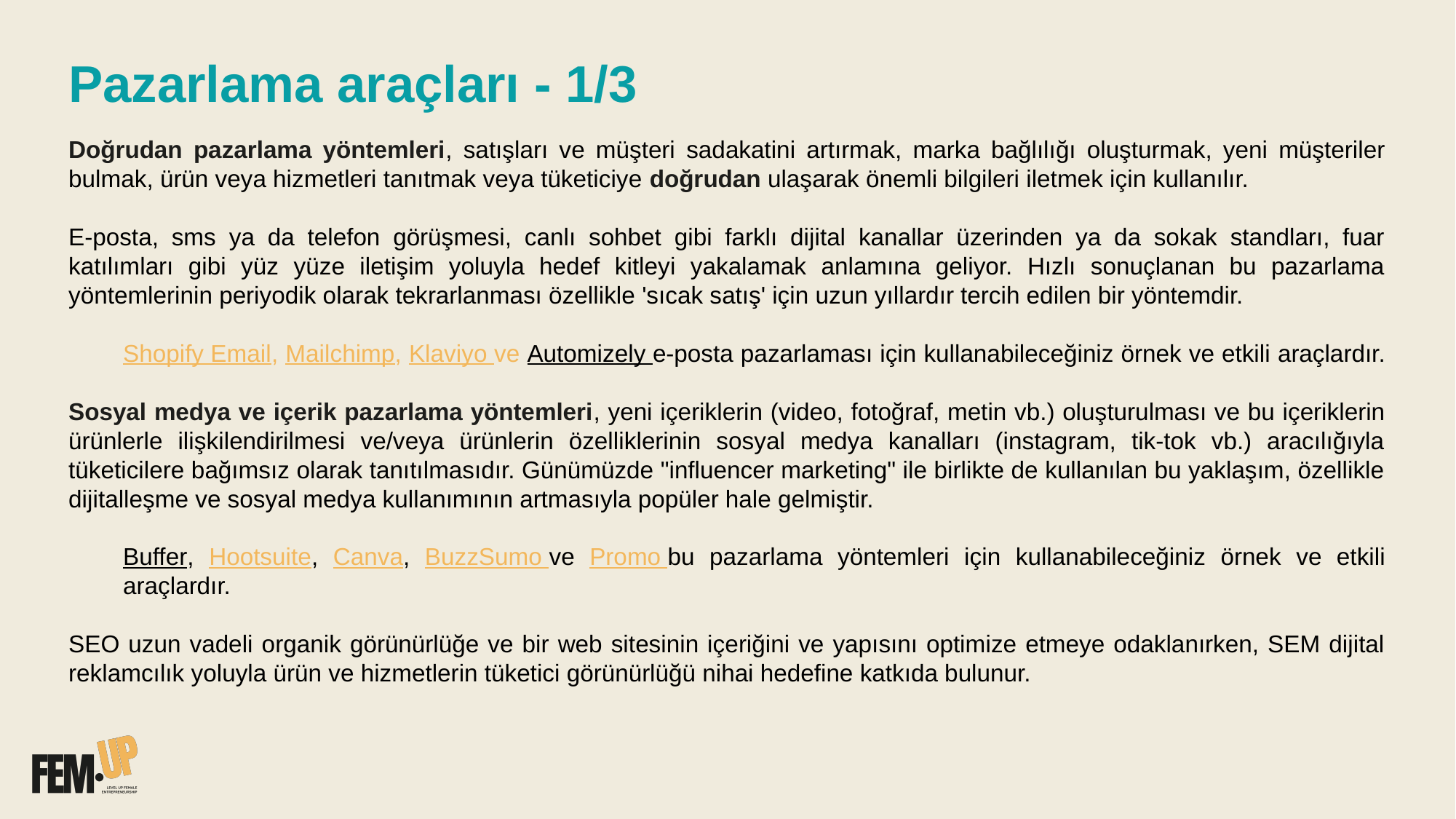

Pazarlama araçları - 1/3
Doğrudan pazarlama yöntemleri, satışları ve müşteri sadakatini artırmak, marka bağlılığı oluşturmak, yeni müşteriler bulmak, ürün veya hizmetleri tanıtmak veya tüketiciye doğrudan ulaşarak önemli bilgileri iletmek için kullanılır.

E-posta, sms ya da telefon görüşmesi, canlı sohbet gibi farklı dijital kanallar üzerinden ya da sokak standları, fuar katılımları gibi yüz yüze iletişim yoluyla hedef kitleyi yakalamak anlamına geliyor. Hızlı sonuçlanan bu pazarlama yöntemlerinin periyodik olarak tekrarlanması özellikle 'sıcak satış' için uzun yıllardır tercih edilen bir yöntemdir.

Shopify Email, Mailchimp, Klaviyo ve Automizely e-posta pazarlaması için kullanabileceğiniz örnek ve etkili araçlardır.

Sosyal medya ve içerik pazarlama yöntemleri, yeni içeriklerin (video, fotoğraf, metin vb.) oluşturulması ve bu içeriklerin ürünlerle ilişkilendirilmesi ve/veya ürünlerin özelliklerinin sosyal medya kanalları (instagram, tik-tok vb.) aracılığıyla tüketicilere bağımsız olarak tanıtılmasıdır. Günümüzde "influencer marketing" ile birlikte de kullanılan bu yaklaşım, özellikle dijitalleşme ve sosyal medya kullanımının artmasıyla popüler hale gelmiştir.

Buffer, Hootsuite, Canva, BuzzSumo ve Promo bu pazarlama yöntemleri için kullanabileceğiniz örnek ve etkili araçlardır.

SEO uzun vadeli organik görünürlüğe ve bir web sitesinin içeriğini ve yapısını optimize etmeye odaklanırken, SEM dijital reklamcılık yoluyla ürün ve hizmetlerin tüketici görünürlüğü nihai hedefine katkıda bulunur.